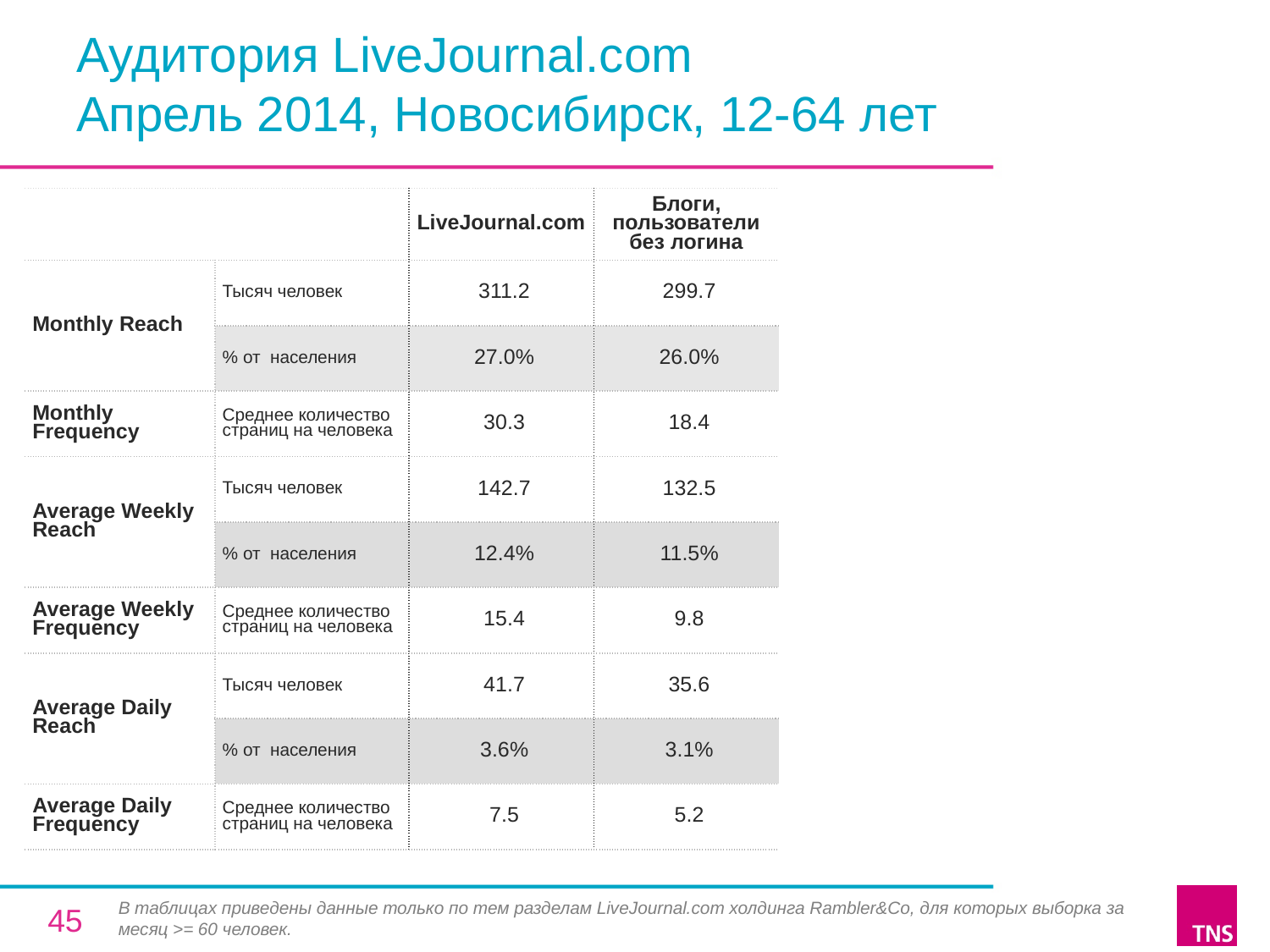

# Аудитория LiveJournal.com Апрель 2014, Новосибирск, 12-64 лет
|  |  | LiveJournal.com | Блоги, пользователи без логина |
| --- | --- | --- | --- |
| Monthly Reach | Тысяч человек | 311.2 | 299.7 |
|  | % от населения | 27.0% | 26.0% |
| Monthly Frequency | Среднее количество страниц на человека | 30.3 | 18.4 |
| Average Weekly Reach | Тысяч человек | 142.7 | 132.5 |
|  | % от населения | 12.4% | 11.5% |
| Average Weekly Frequency | Среднее количество страниц на человека | 15.4 | 9.8 |
| Average Daily Reach | Тысяч человек | 41.7 | 35.6 |
|  | % от населения | 3.6% | 3.1% |
| Average Daily Frequency | Среднее количество страниц на человека | 7.5 | 5.2 |
В таблицах приведены данные только по тем разделам LiveJournal.com холдинга Rambler&Co, для которых выборка за месяц >= 60 человек.
45